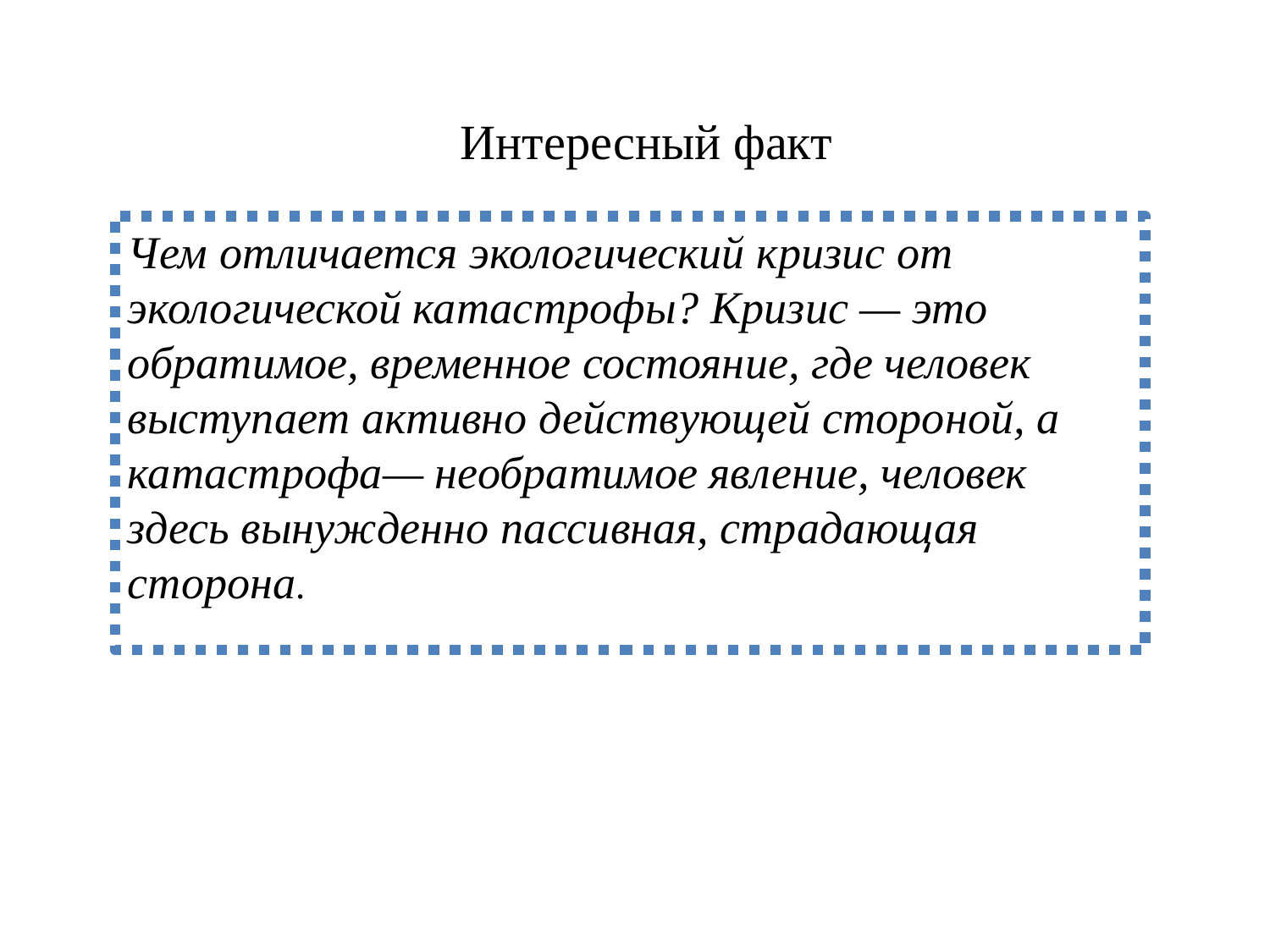

# Интересный факт
Чем отличается экологический кризис от экологической катастрофы? Кризис — это обратимое, временное состояние, где человек выступает активно действующей стороной, а катастрофа— необратимое явление, человек здесь вынужденно пассивная, страдающая сторона.